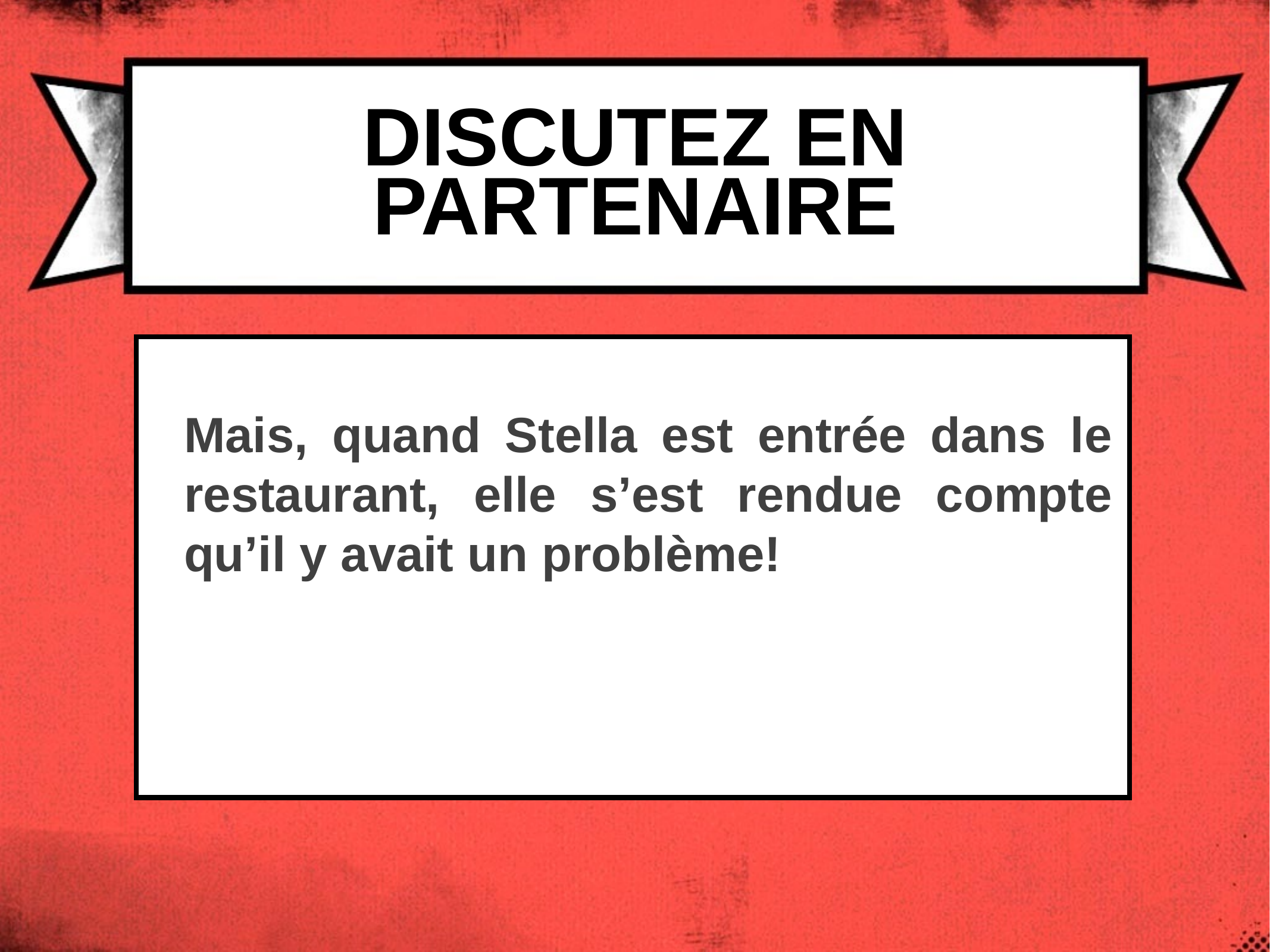

# Discutez en partenaire

Mais, quand Stella est entrée dans le restaurant, elle s’est rendue compte qu’il y avait un problème!